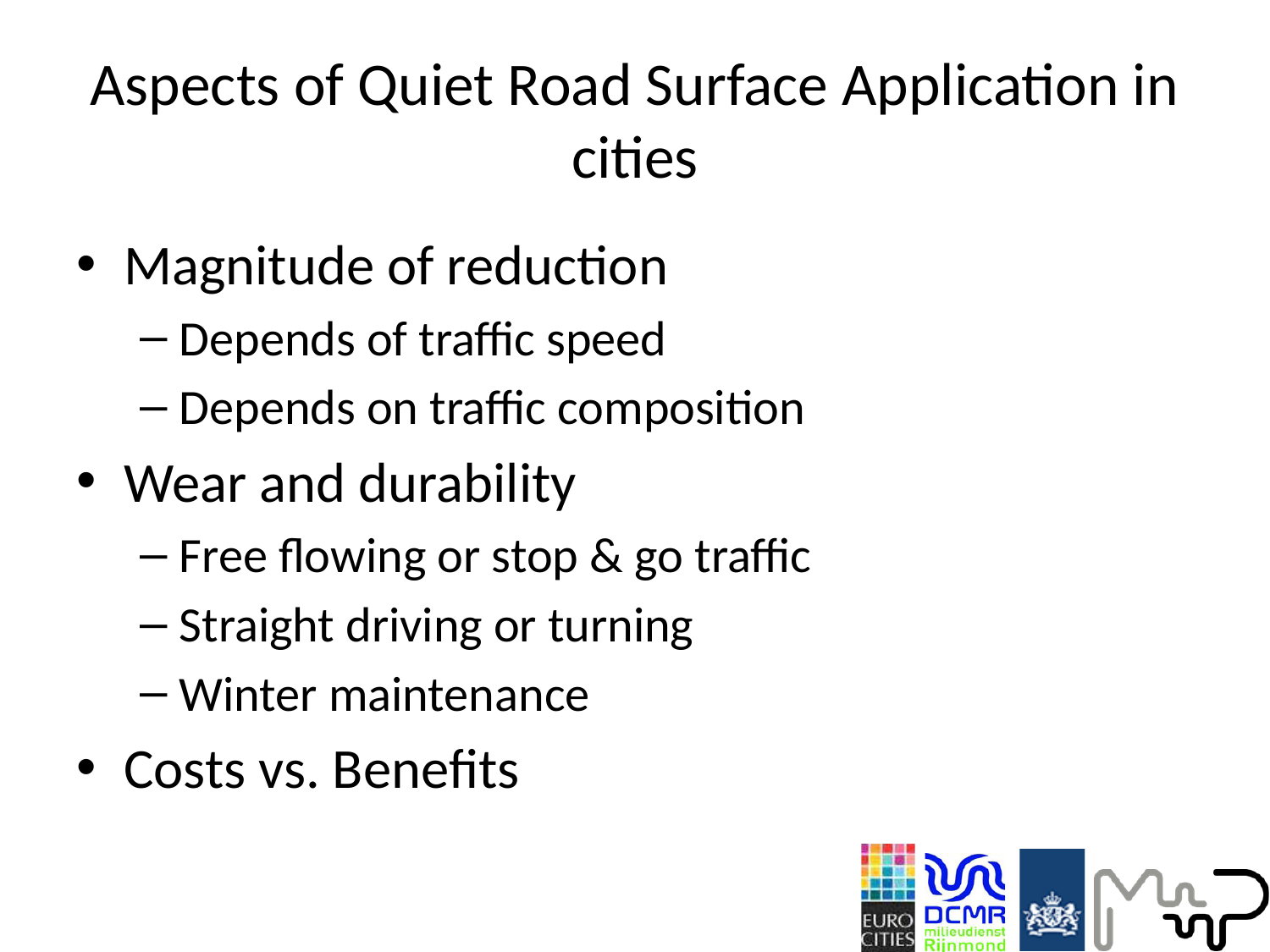

# Aspects of Quiet Road Surface Application in cities
Magnitude of reduction
Depends of traffic speed
Depends on traffic composition
Wear and durability
Free flowing or stop & go traffic
Straight driving or turning
Winter maintenance
Costs vs. Benefits